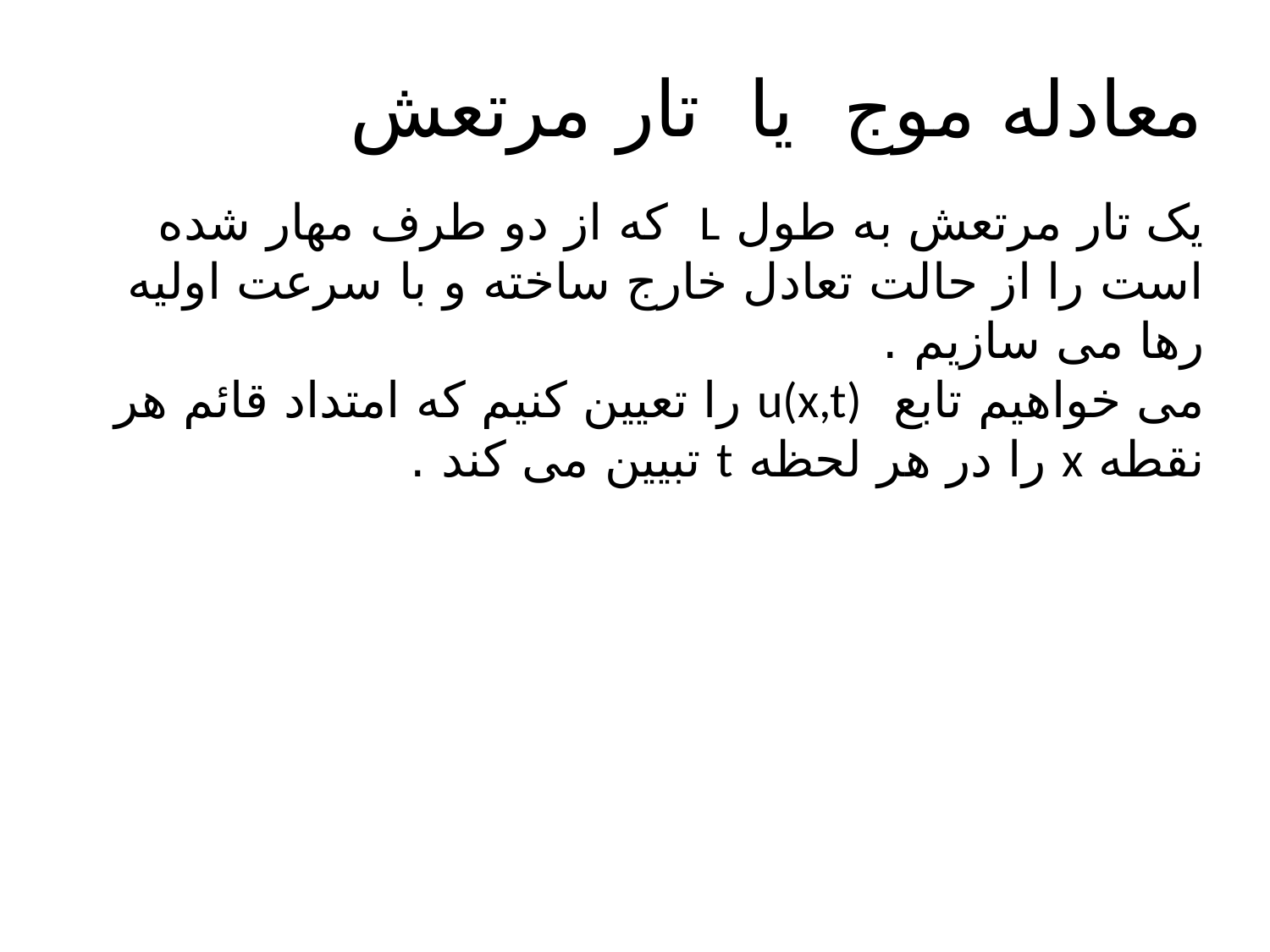

# معادله موج  یا  تار مرتعش
یک تار مرتعش به طول L  که از دو طرف مهار شده است را از حالت تعادل خارج ساخته و با سرعت اولیه رها می سازیم .
می خواهیم تابع  u(x,t) را تعیین کنیم که امتداد قائم هر نقطه x را در هر لحظه t تبیین می کند .